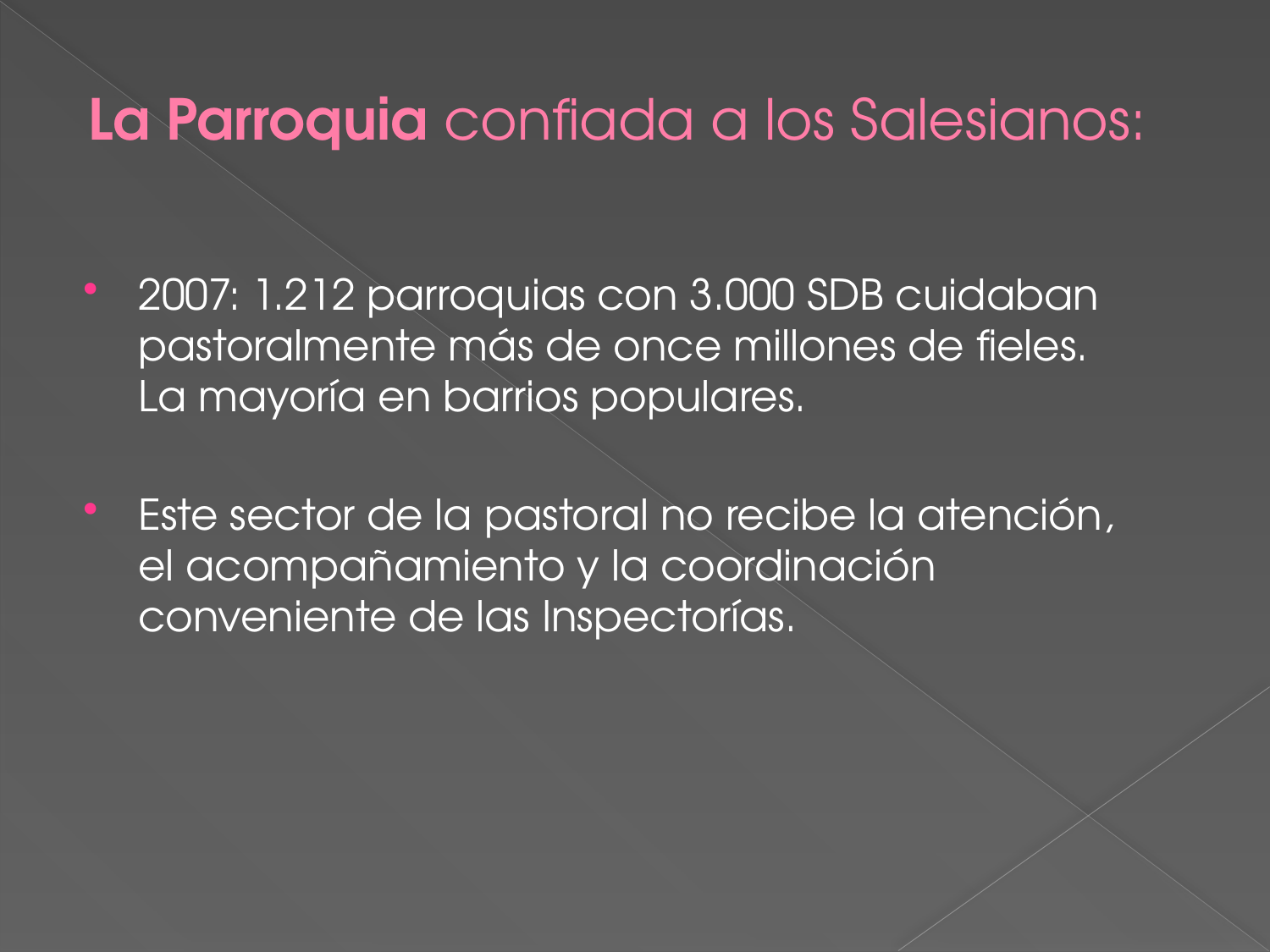

# La Parroquia confiada a los Salesianos:
2007: 1.212 parroquias con 3.000 SDB cuidaban pastoralmente más de once millones de fieles. La mayoría en barrios populares.

Este sector de la pastoral no recibe la atención, el acompañamiento y la coordinación conveniente de las Inspectorías.